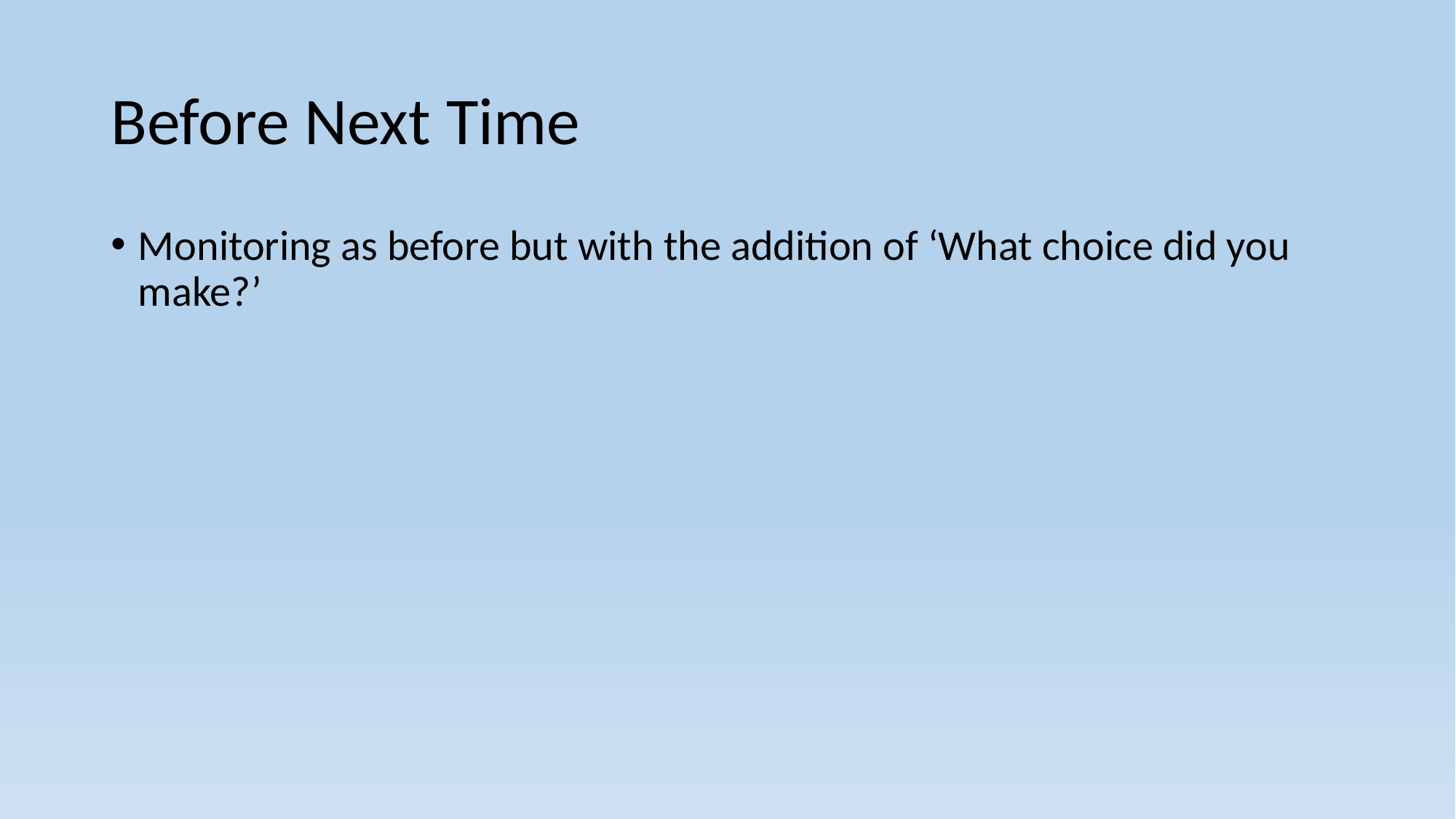

# Before Next Time
Monitoring as before but with the addition of ‘What choice did you make?’